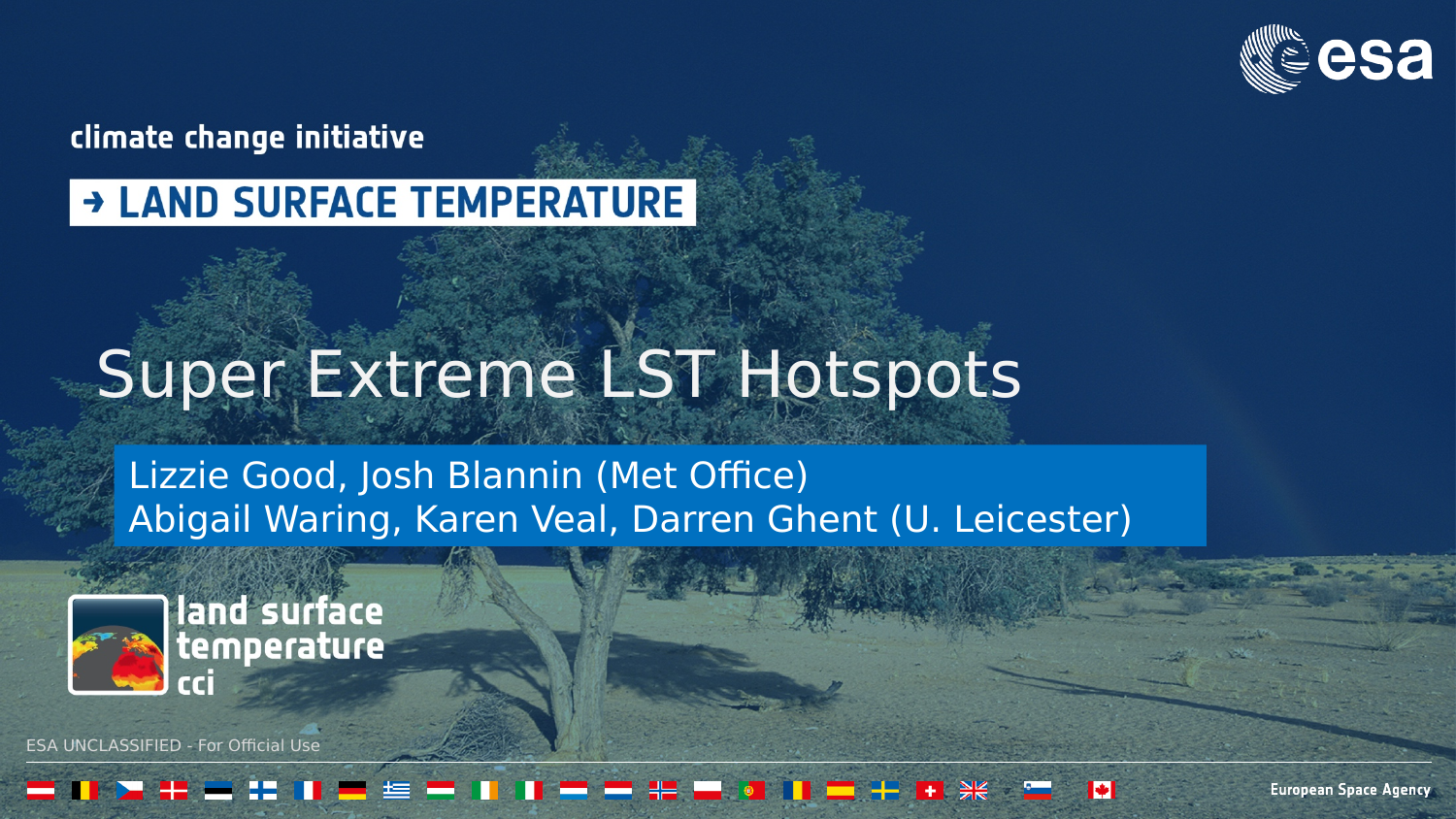

Super Extreme LST Hotspots
Lizzie Good, Josh Blannin (Met Office)
Abigail Waring, Karen Veal, Darren Ghent (U. Leicester)